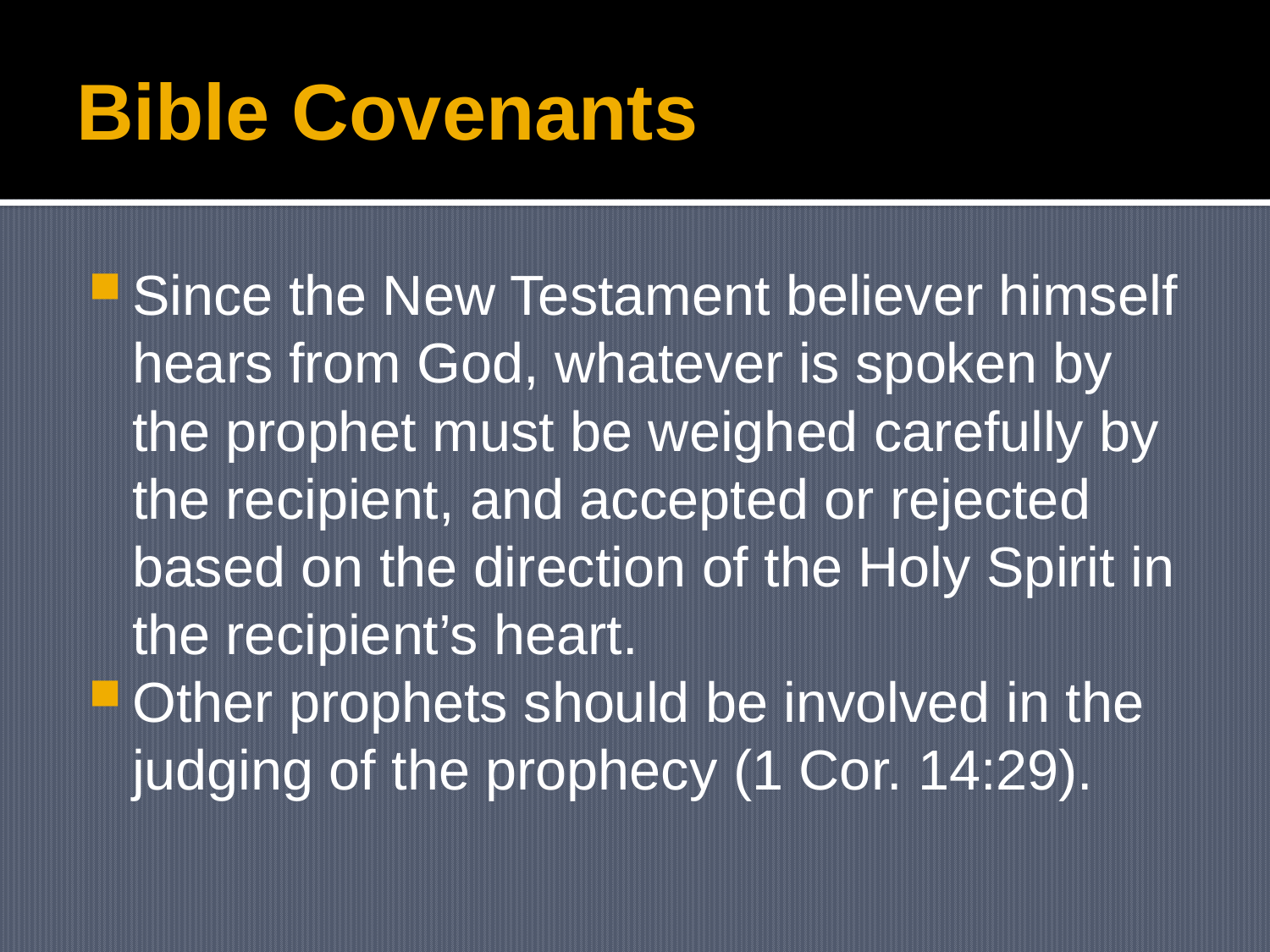

# Bible Covenants
Since the New Testament believer himself hears from God, whatever is spoken by the prophet must be weighed carefully by the recipient, and accepted or rejected based on the direction of the Holy Spirit in the recipient’s heart.
Other prophets should be involved in the judging of the prophecy (1 Cor. 14:29).